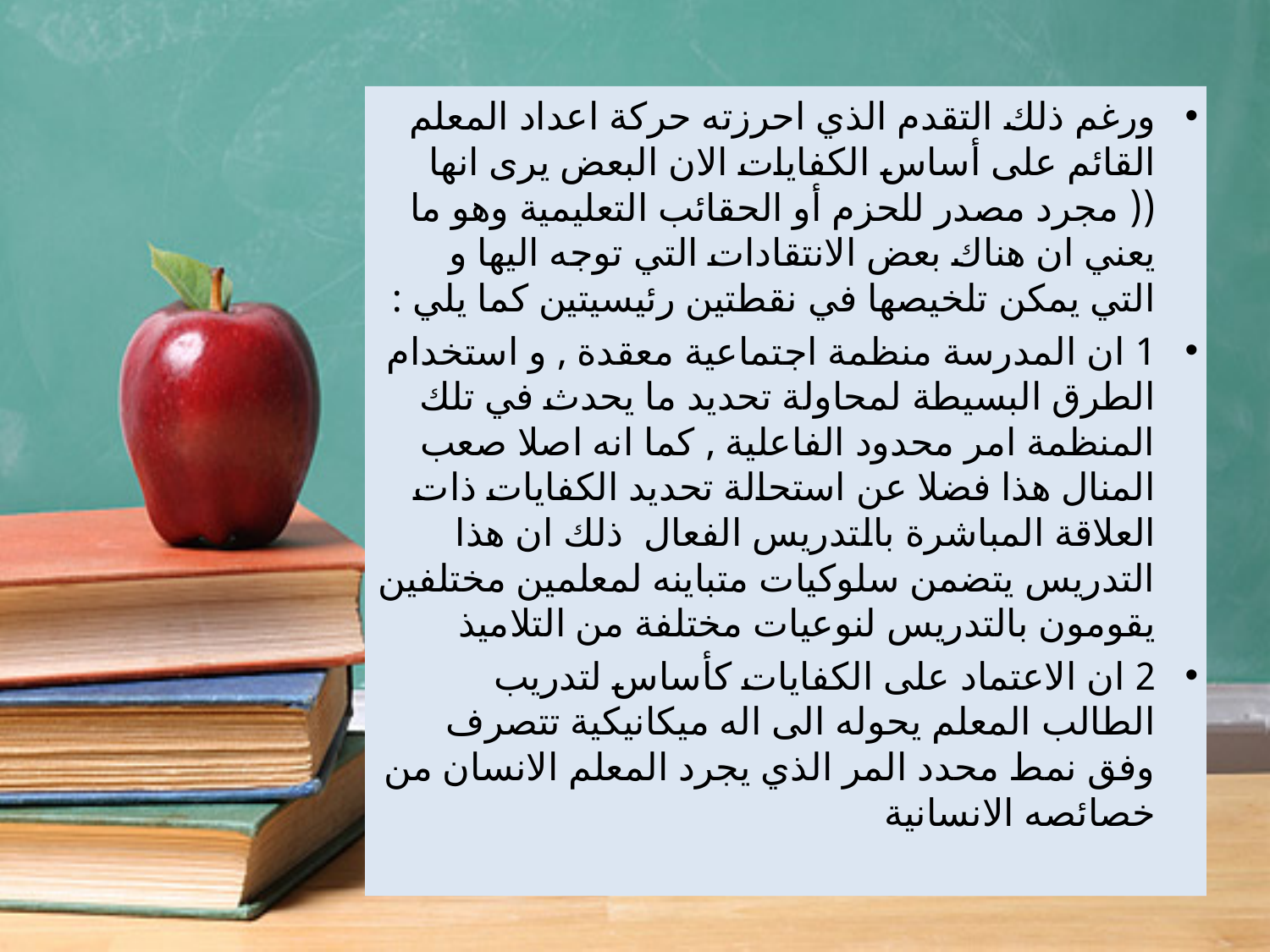

ورغم ذلك التقدم الذي احرزته حركة اعداد المعلم القائم على أساس الكفايات الان البعض يرى انها (( مجرد مصدر للحزم أو الحقائب التعليمية وهو ما يعني ان هناك بعض الانتقادات التي توجه اليها و التي يمكن تلخيصها في نقطتين رئيسيتين كما يلي :
1 ان المدرسة منظمة اجتماعية معقدة , و استخدام الطرق البسيطة لمحاولة تحديد ما يحدث في تلك المنظمة امر محدود الفاعلية , كما انه اصلا صعب المنال هذا فضلا عن استحالة تحديد الكفايات ذات العلاقة المباشرة بالتدريس الفعال  ذلك ان هذا التدريس يتضمن سلوكيات متباينه لمعلمين مختلفين يقومون بالتدريس لنوعيات مختلفة من التلاميذ
2 ان الاعتماد على الكفايات كأساس لتدريب الطالب المعلم يحوله الى اله ميكانيكية تتصرف وفق نمط محدد المر الذي يجرد المعلم الانسان من خصائصه الانسانية